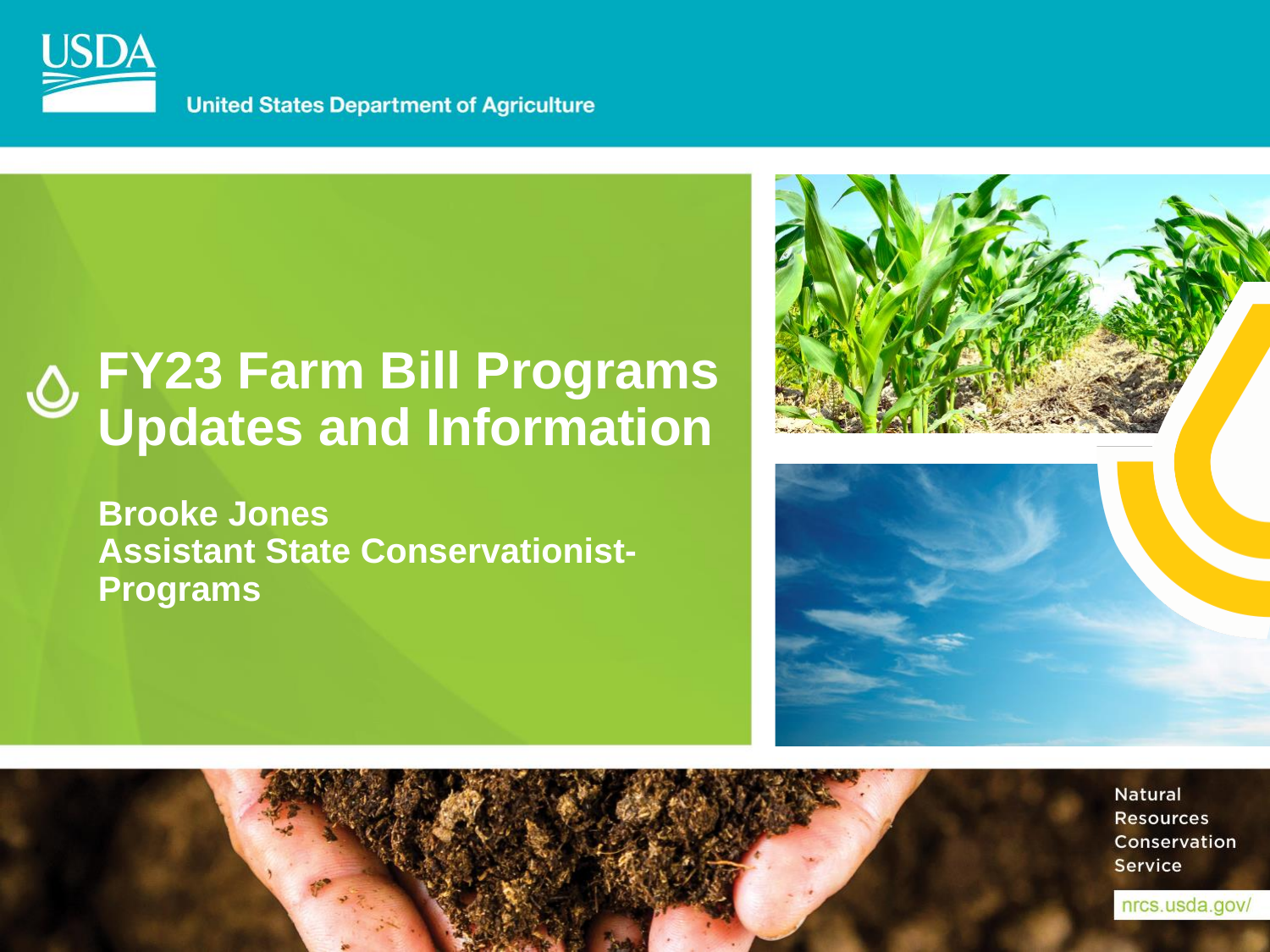

# FY23 Farm Bill Programs Updates and Information Brooke Jones Assistant State Conservationist-Programs